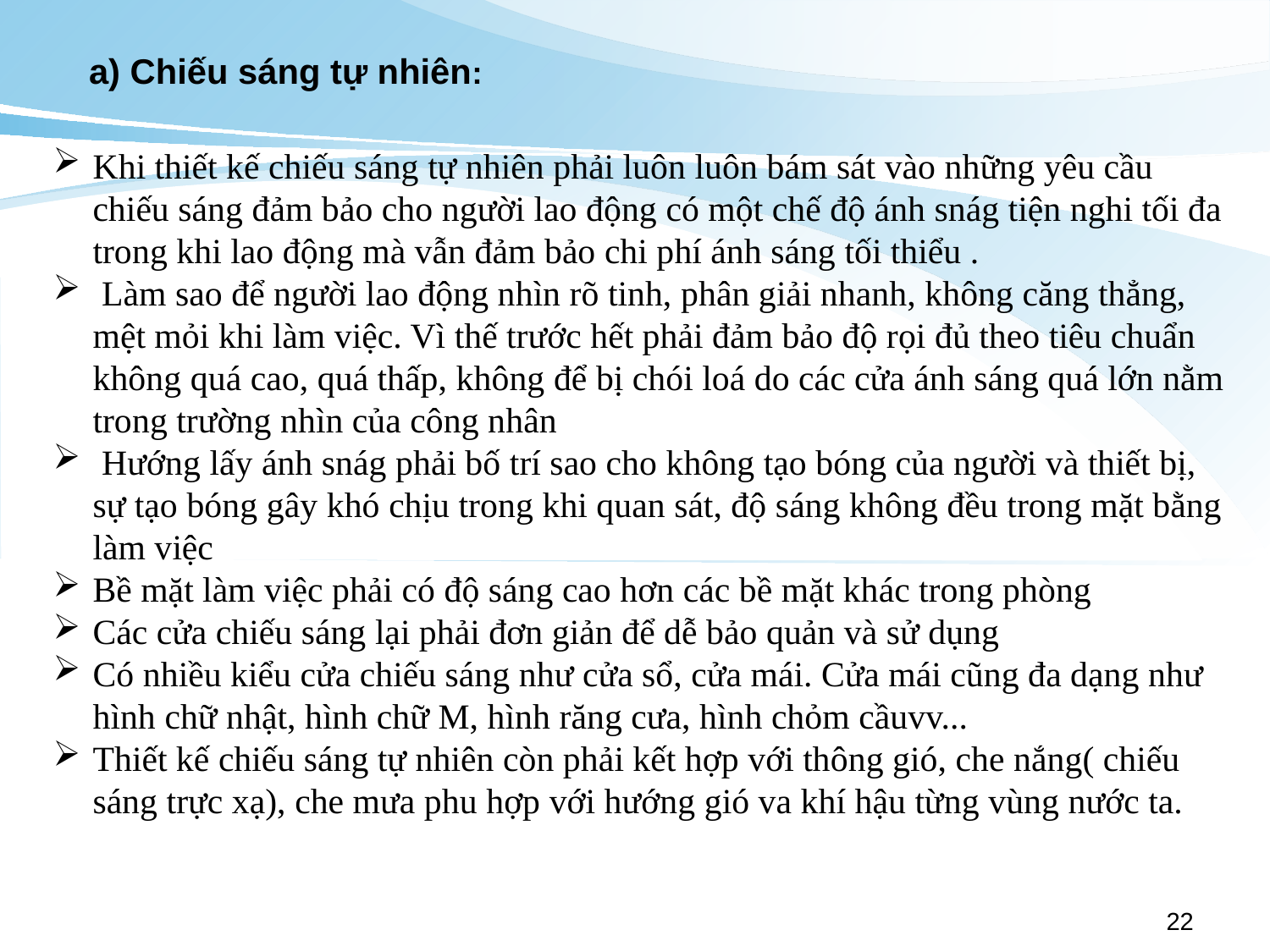

a) Chiếu sáng tự nhiên:
Khi thiết kế chiếu sáng tự nhiên phải luôn luôn bám sát vào những yêu cầu chiếu sáng đảm bảo cho người lao động có một chế độ ánh snág tiện nghi tối đa trong khi lao động mà vẫn đảm bảo chi phí ánh sáng tối thiểu .
 Làm sao để người lao động nhìn rõ tinh, phân giải nhanh, không căng thẳng, mệt mỏi khi làm việc. Vì thế trước hết phải đảm bảo độ rọi đủ theo tiêu chuẩn không quá cao, quá thấp, không để bị chói loá do các cửa ánh sáng quá lớn nằm trong trường nhìn của công nhân
 Hướng lấy ánh snág phải bố trí sao cho không tạo bóng của người và thiết bị, sự tạo bóng gây khó chịu trong khi quan sát, độ sáng không đều trong mặt bằng làm việc
Bề mặt làm việc phải có độ sáng cao hơn các bề mặt khác trong phòng
Các cửa chiếu sáng lại phải đơn giản để dễ bảo quản và sử dụng
Có nhiều kiểu cửa chiếu sáng như cửa sổ, cửa mái. Cửa mái cũng đa dạng như hình chữ nhật, hình chữ M, hình răng cưa, hình chỏm cầuvv...
Thiết kế chiếu sáng tự nhiên còn phải kết hợp với thông gió, che nắng( chiếu sáng trực xạ), che mưa phu hợp với hướng gió va khí hậu từng vùng nước ta.
22